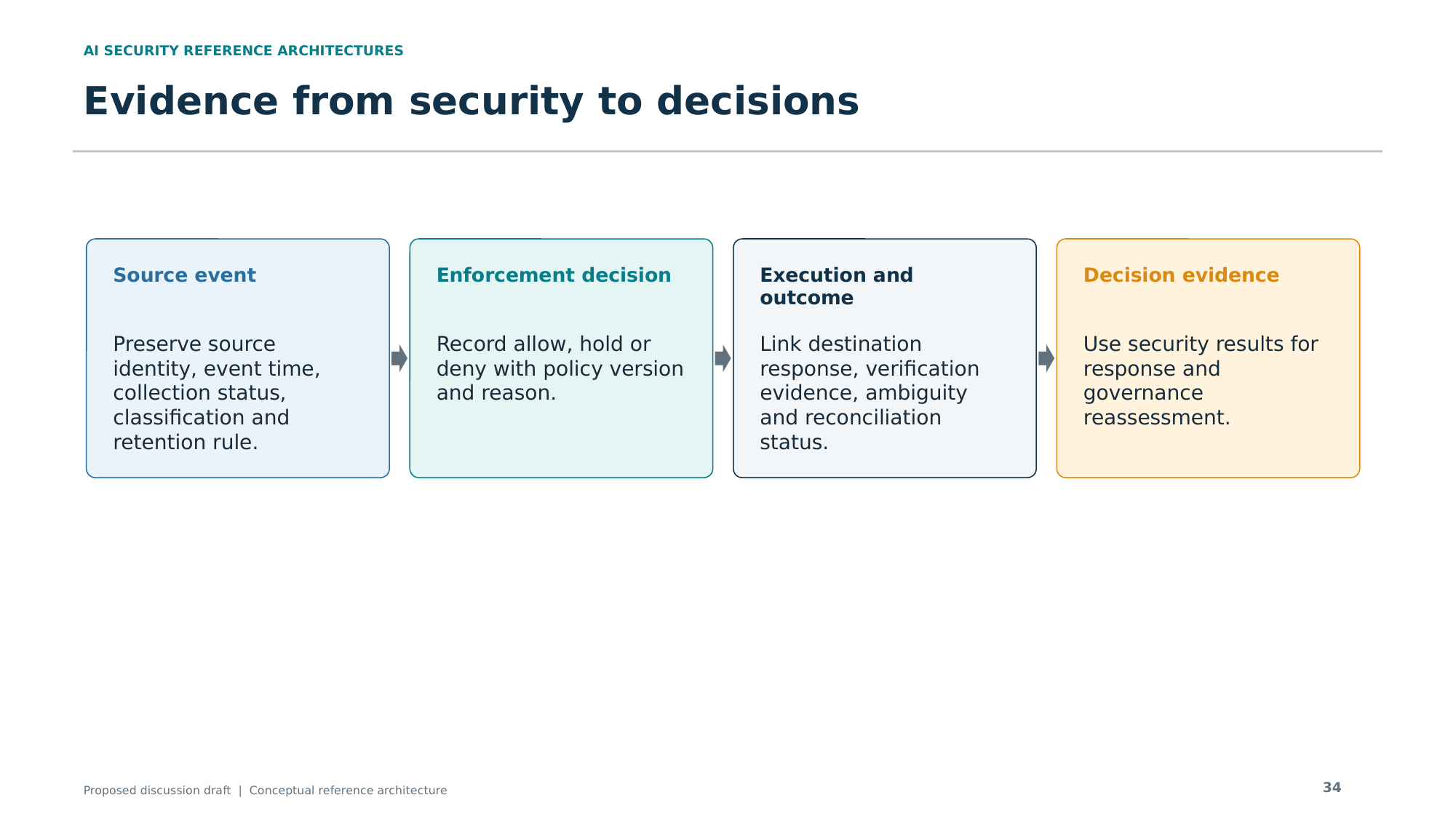

AI SECURITY REFERENCE ARCHITECTURES
Evidence from security to decisions

Source event
Enforcement decision
Execution and outcome
Decision evidence
Preserve source identity, event time, collection status, classification and retention rule.
Record allow, hold or deny with policy version and reason.
Link destination response, verification evidence, ambiguity and reconciliation status.
Use security results for response and governance reassessment.

34
Proposed discussion draft  |  Conceptual reference architecture